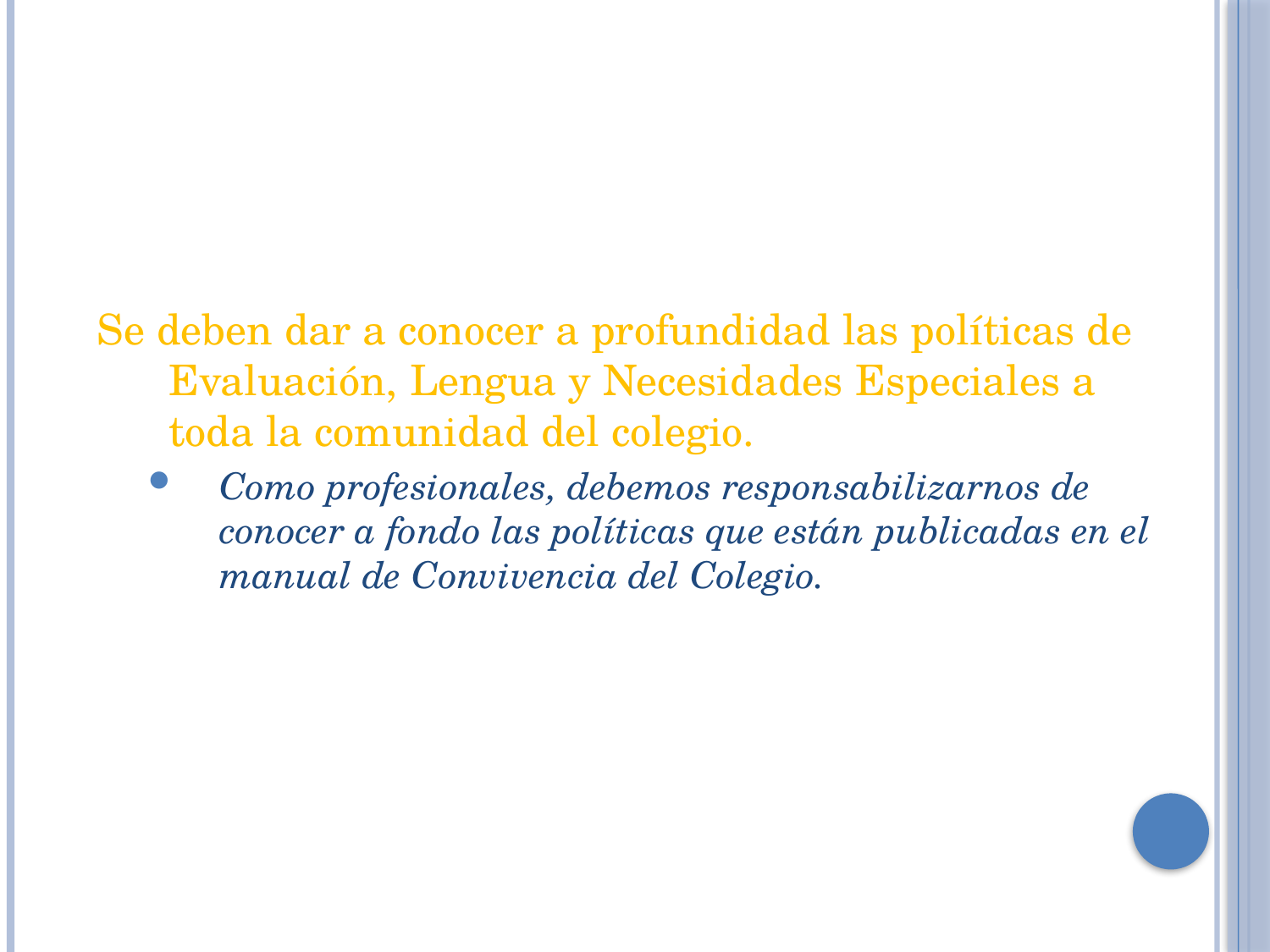

Se deben dar a conocer a profundidad las políticas de Evaluación, Lengua y Necesidades Especiales a toda la comunidad del colegio.
Como profesionales, debemos responsabilizarnos de conocer a fondo las políticas que están publicadas en el manual de Convivencia del Colegio.